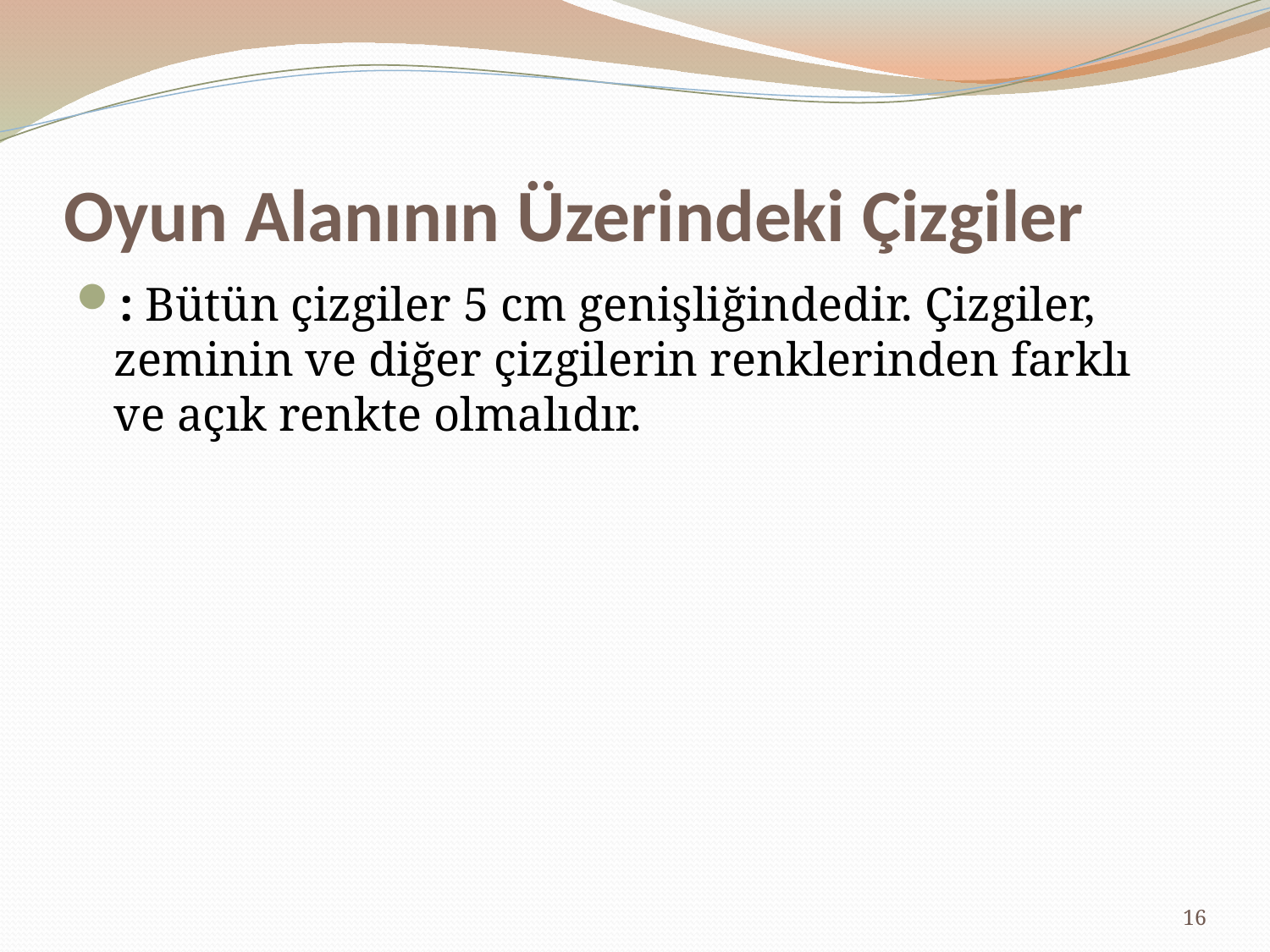

# Oyun Alanının Üzerindeki Çizgiler
: Bütün çizgiler 5 cm genişliğindedir. Çizgiler, zeminin ve diğer çizgilerin renklerinden farklı ve açık renkte olmalıdır.

16